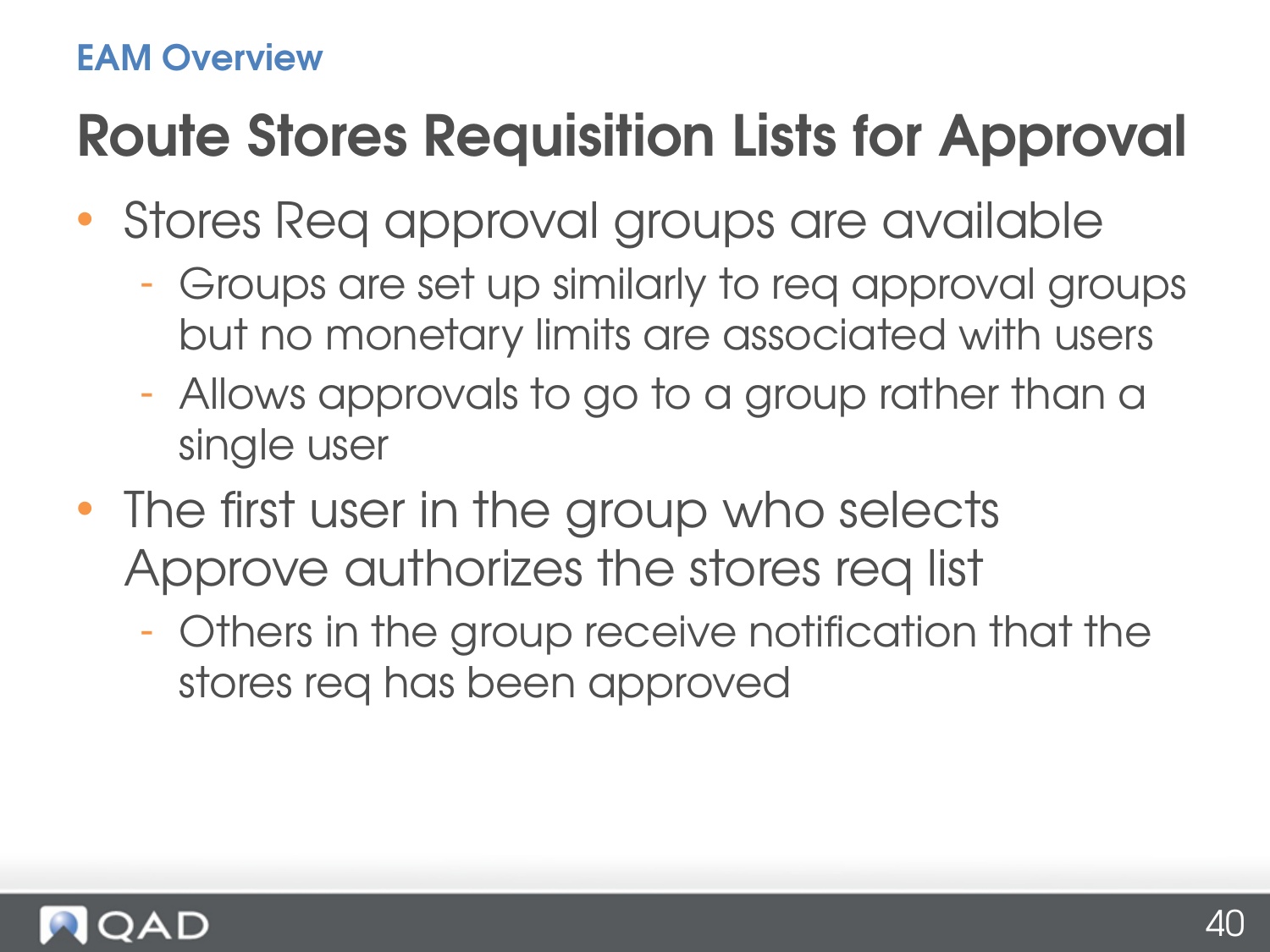

EAM Overview
# Route Stores Requisition Lists for Approval
Stores Req approval groups are available
Groups are set up similarly to req approval groups but no monetary limits are associated with users
Allows approvals to go to a group rather than a single user
The first user in the group who selects Approve authorizes the stores req list
Others in the group receive notification that the stores req has been approved

40